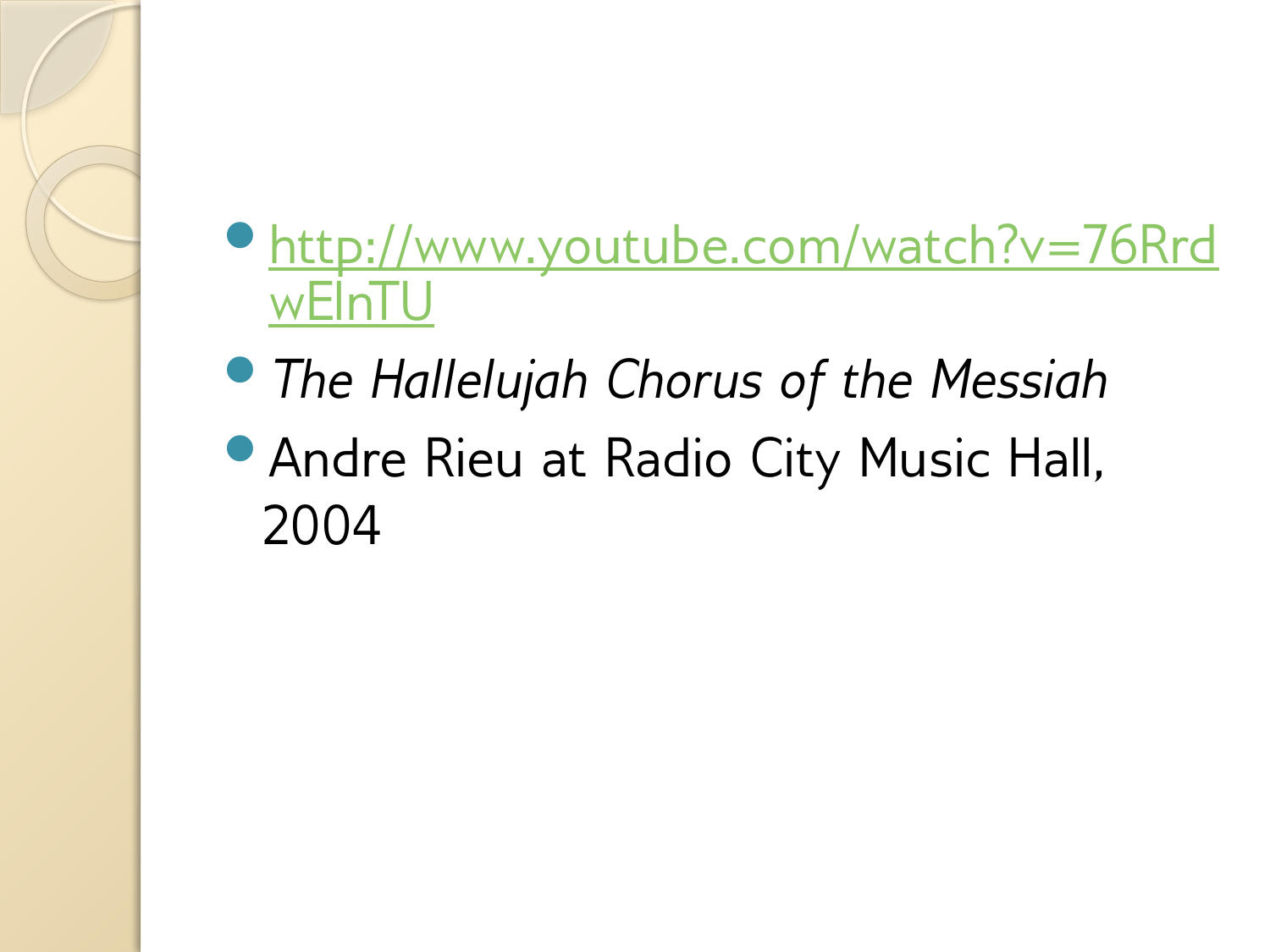

#
http://www.youtube.com/watch?v=76RrdwElnTU
The Hallelujah Chorus of the Messiah
Andre Rieu at Radio City Music Hall, 2004